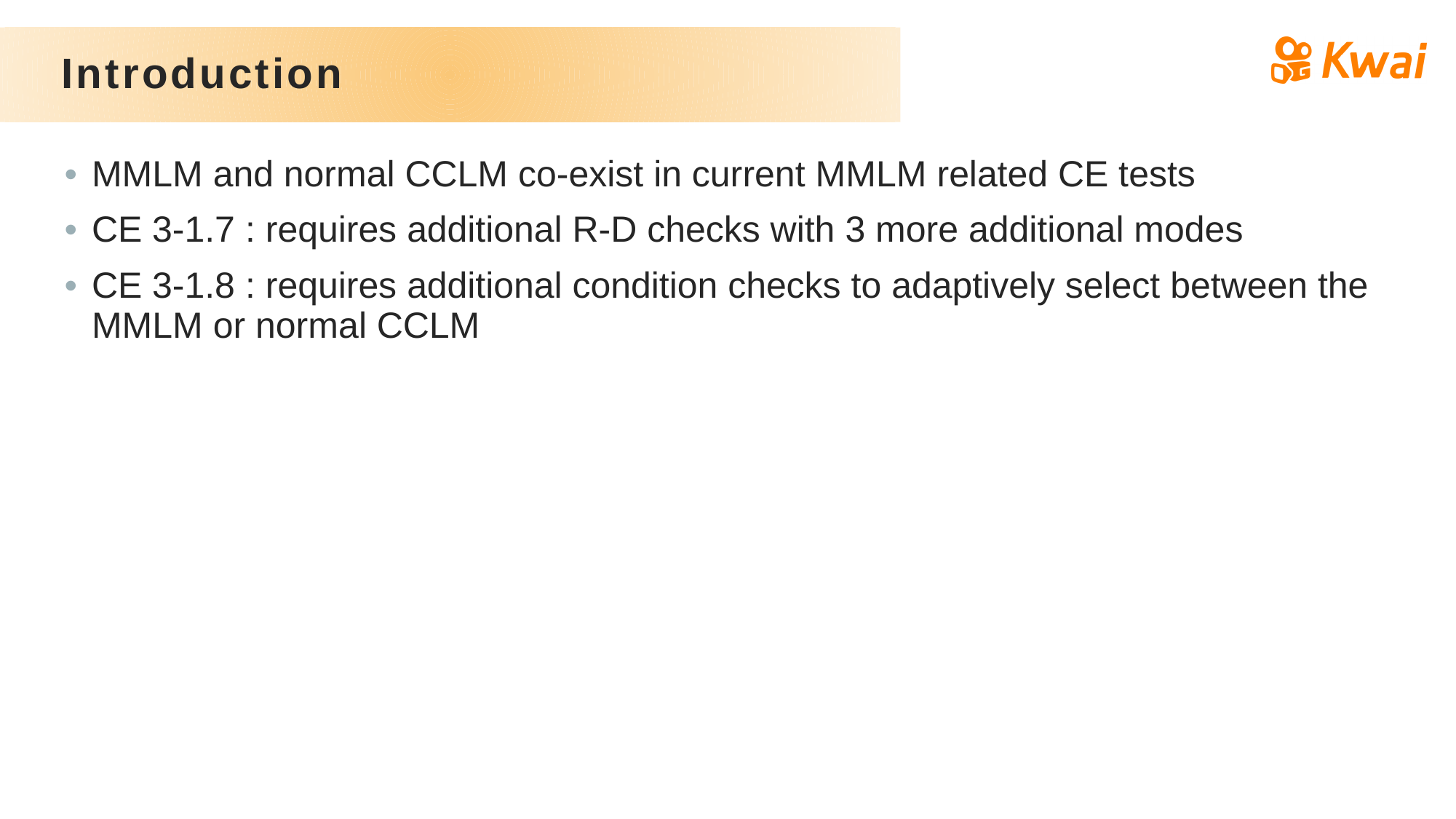

# Introduction
MMLM and normal CCLM co-exist in current MMLM related CE tests
CE 3-1.7 : requires additional R-D checks with 3 more additional modes
CE 3-1.8 : requires additional condition checks to adaptively select between the MMLM or normal CCLM